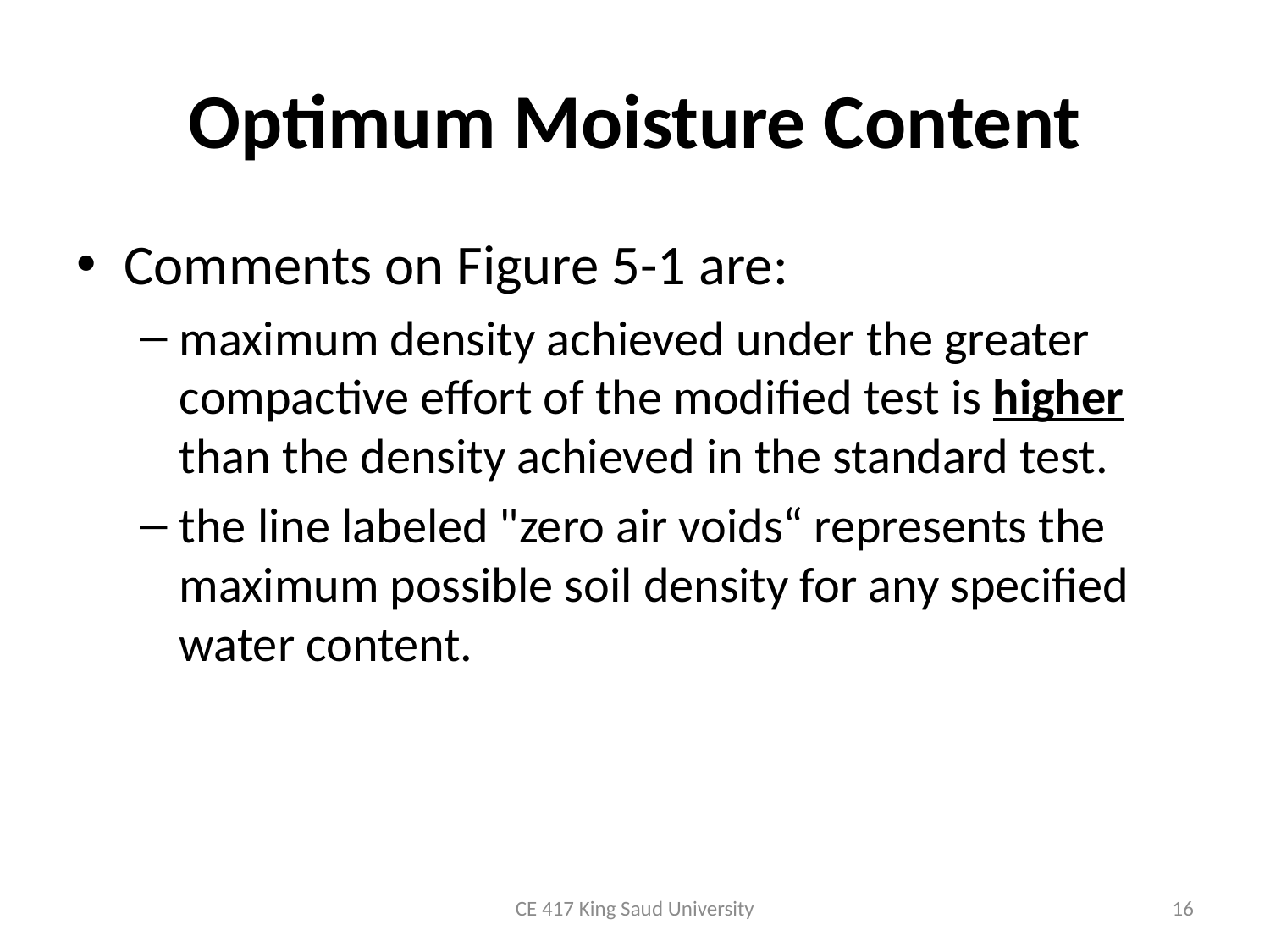

# Optimum Moisture Content
Comments on Figure 5-1 are:
maximum density achieved under the greater compactive effort of the modified test is higher than the density achieved in the standard test.
the line labeled "zero air voids“ represents the maximum possible soil density for any specified water content.
CE 417 King Saud University
16